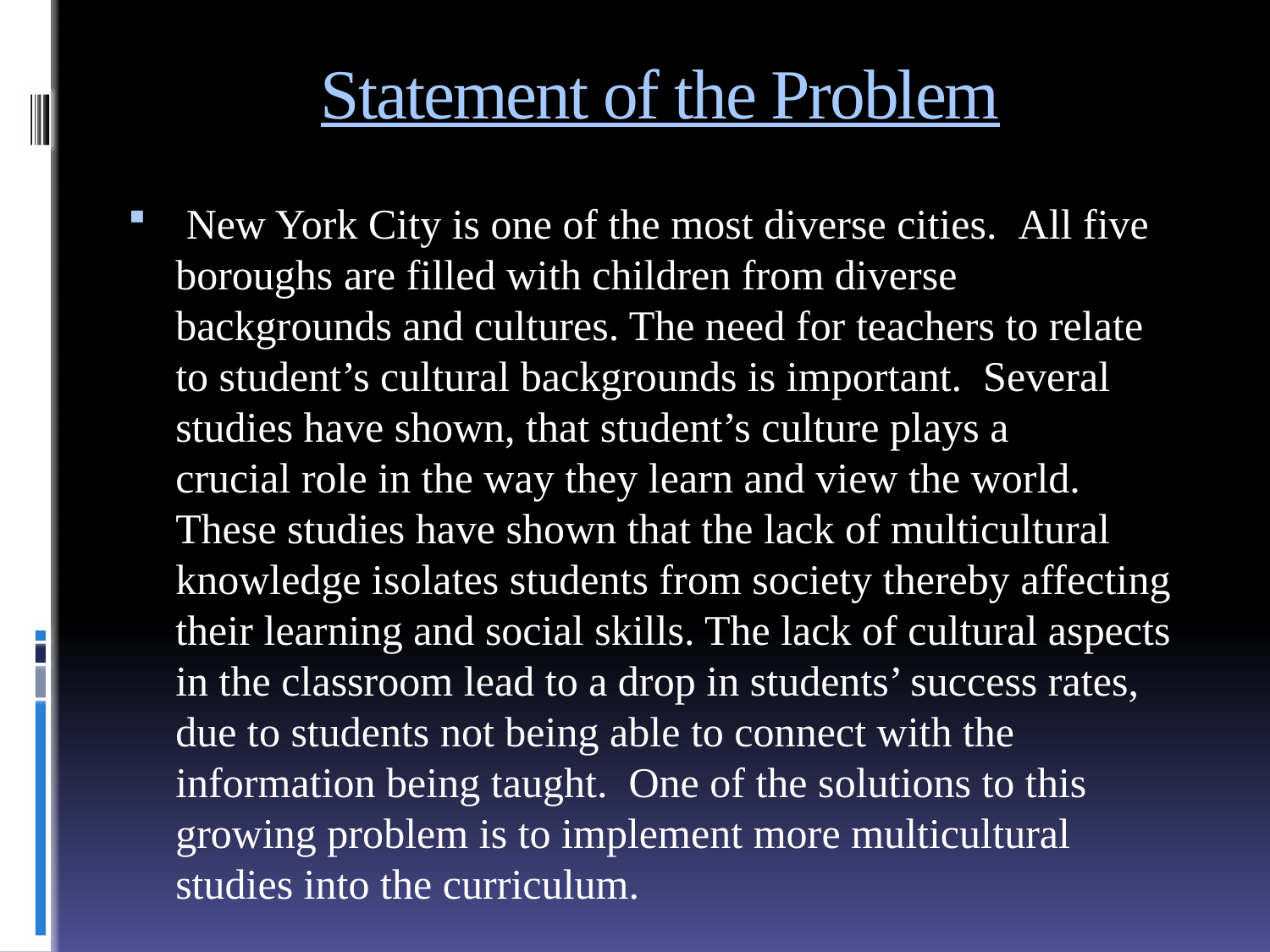

# Statement of the Problem
 New York City is one of the most diverse cities.  All five boroughs are filled with children from diverse backgrounds and cultures. The need for teachers to relate to student’s cultural backgrounds is important.  Several studies have shown, that student’s culture plays a crucial role in the way they learn and view the world. These studies have shown that the lack of multicultural knowledge isolates students from society thereby affecting their learning and social skills. The lack of cultural aspects in the classroom lead to a drop in students’ success rates, due to students not being able to connect with the information being taught.  One of the solutions to this growing problem is to implement more multicultural studies into the curriculum.